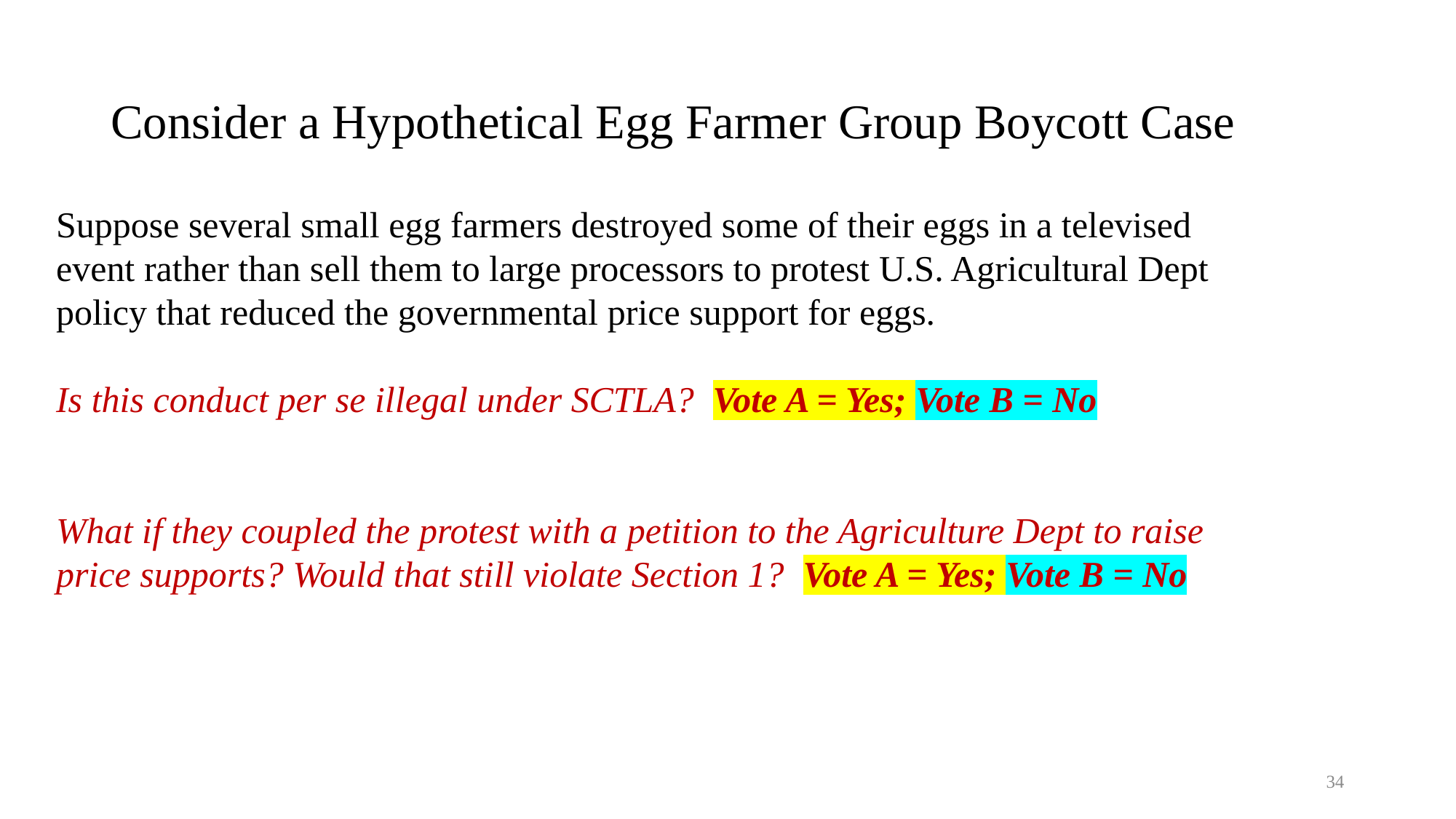

# Consider a Hypothetical Egg Farmer Group Boycott Case
Suppose several small egg farmers destroyed some of their eggs in a televised event rather than sell them to large processors to protest U.S. Agricultural Dept policy that reduced the governmental price support for eggs.
Is this conduct per se illegal under SCTLA?  Vote A = Yes; Vote B = No

What if they coupled the protest with a petition to the Agriculture Dept to raise price supports? Would that still violate Section 1?  Vote A = Yes; Vote B = No
34